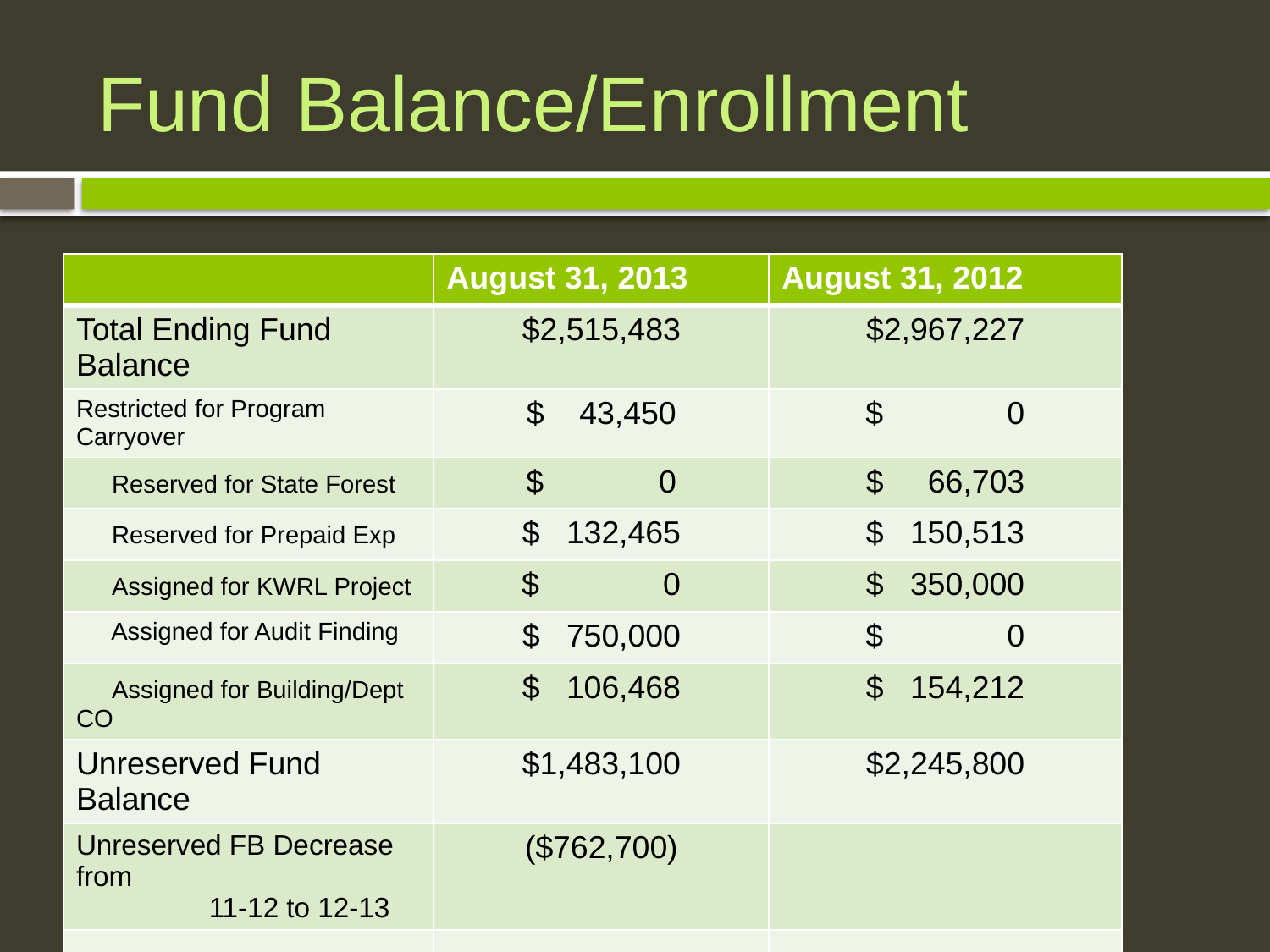

# Fund Balance/Enrollment
|  | August 31, 2013 | August 31, 2012 |
| --- | --- | --- |
| Total Ending Fund Balance | $2,515,483 | $2,967,227 |
| Restricted for Program Carryover | $ 43,450 | $ 0 |
| Reserved for State Forest | $ 0 | $ 66,703 |
| Reserved for Prepaid Exp | $ 132,465 | $ 150,513 |
| Assigned for KWRL Project | $ 0 | $ 350,000 |
| Assigned for Audit Finding | $ 750,000 | $ 0 |
| Assigned for Building/Dept CO | $ 106,468 | $ 154,212 |
| Unreserved Fund Balance | $1,483,100 | $2,245,800 |
| Unreserved FB Decrease from 11-12 to 12-13 | ($762,700) |  |
|  |  |  |
| BUDGETED ENROLLMENT | 2,004 |  |
| ACTUAL ENROLLMENT | 2,042.31 | 38.31 FTE Over Budget |